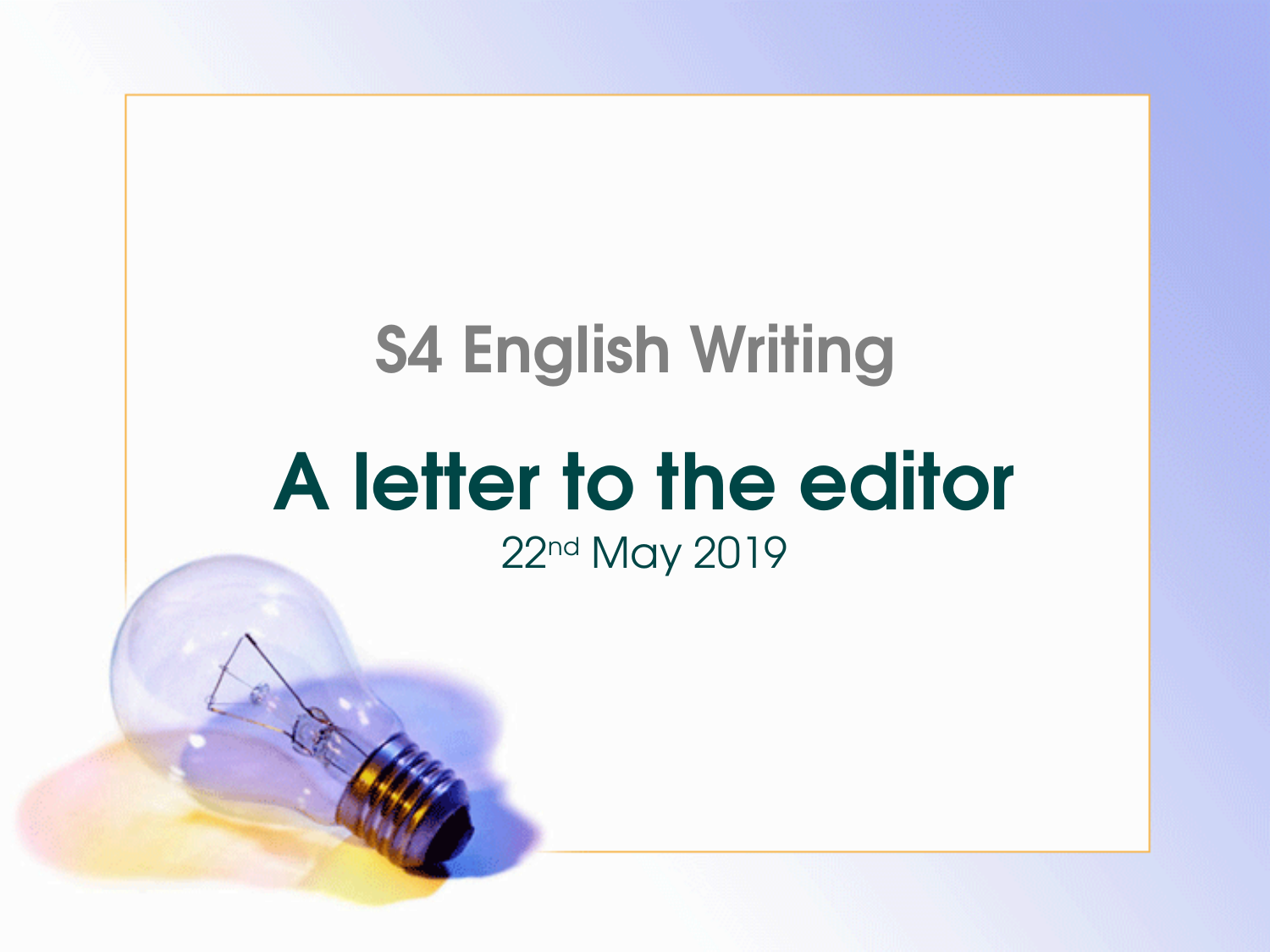

# S4 English Writing A letter to the editor
22nd May 2019